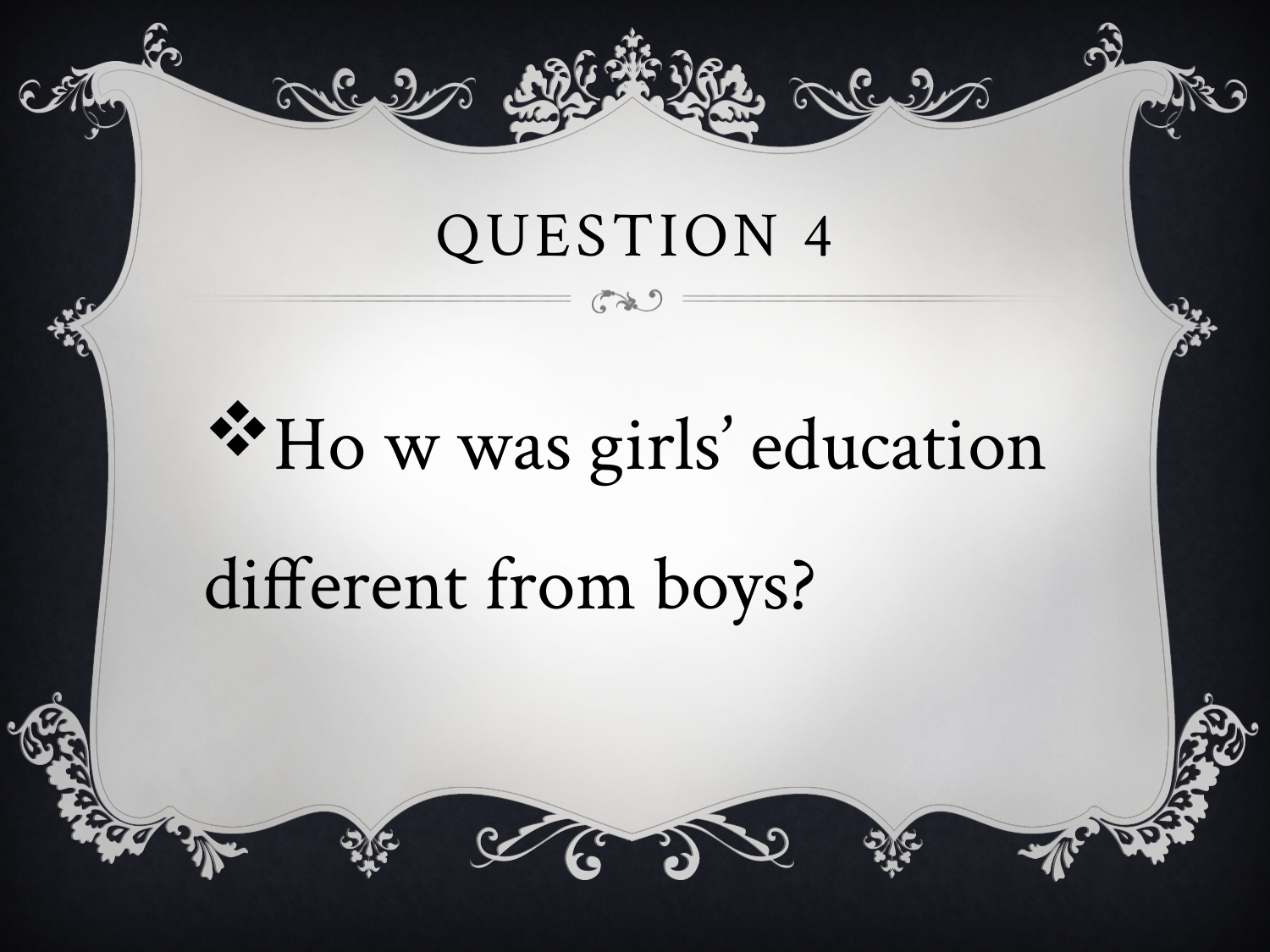

# Question 4
Ho w was girls’ education different from boys?